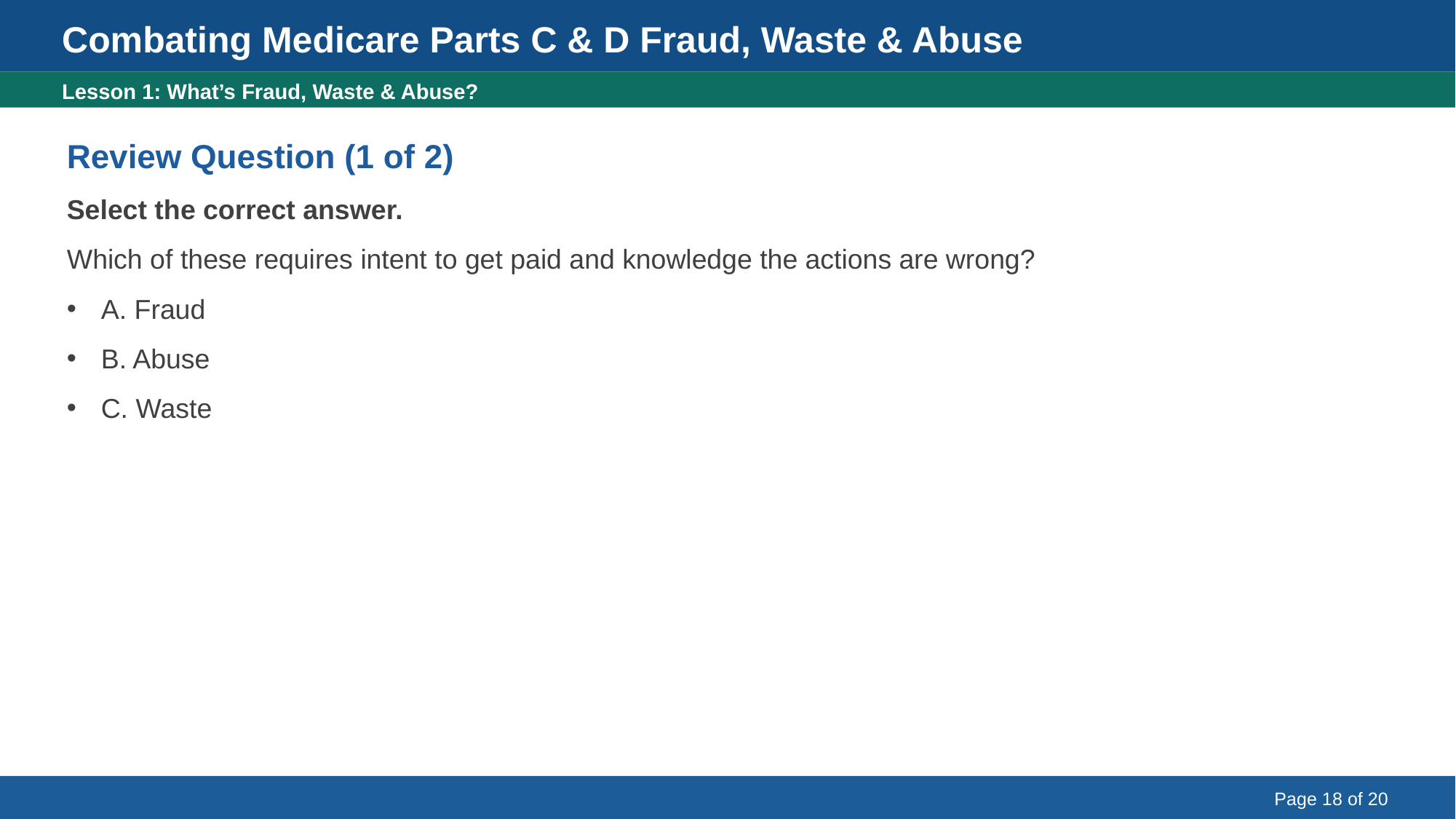

Combating Medicare Parts C & D Fraud, Waste & Abuse
Lesson 1 Review Question (1 of 2)

Lesson 1: What’s Fraud, Waste & Abuse?
Review Question (1 of 2)
Select the correct answer.
Which of these requires intent to get paid and knowledge the actions are wrong?
A. Fraud
B. Abuse
C. Waste

Page 18 of 20